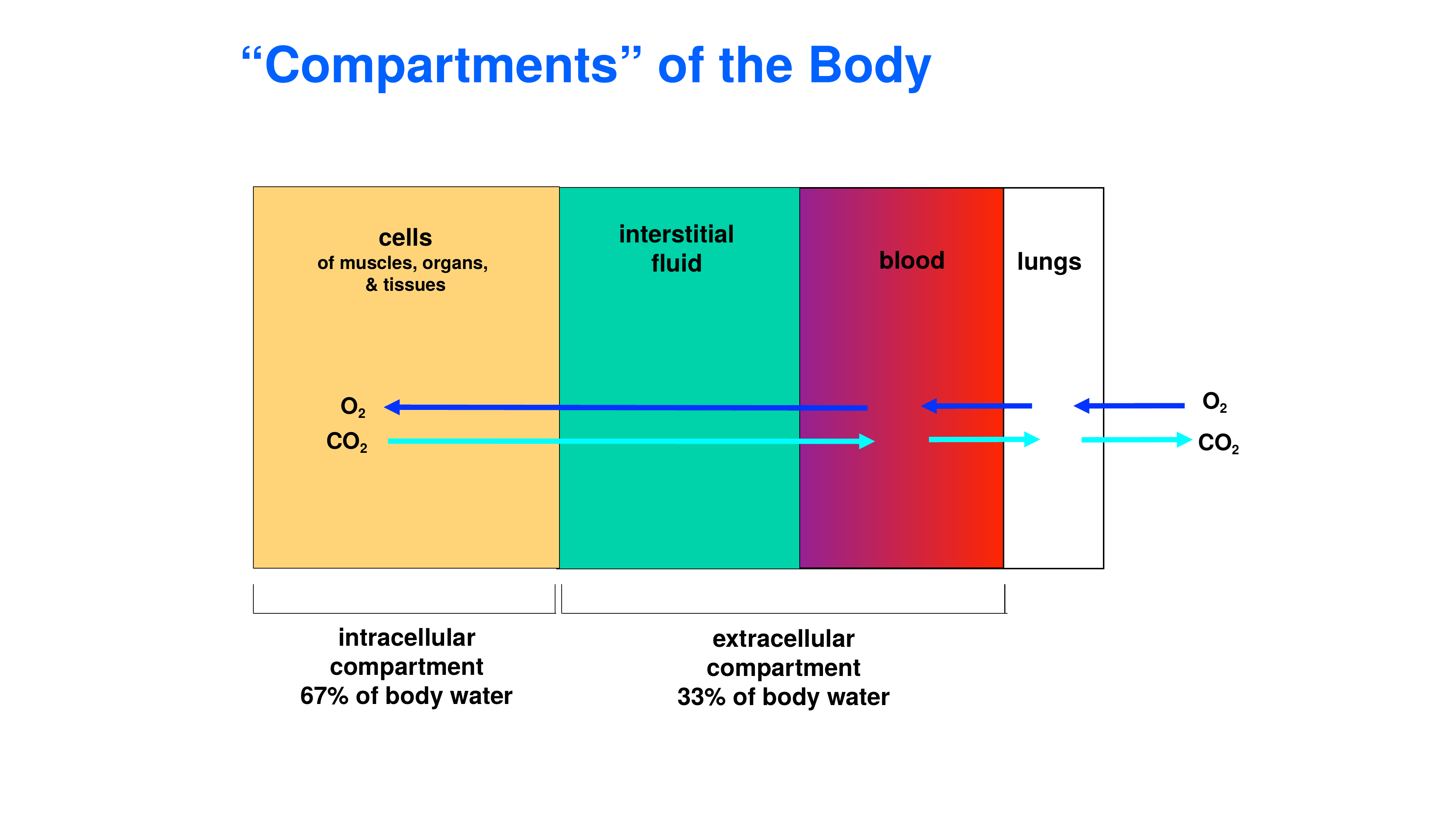

“Compartments” of the Body

cells
of muscles, organs,
& tissues

interstitial fluid

blood

lungs
O2
O2

CO2
CO2

intracellular
compartment
67% of body water
extracellular compartment
33% of body water